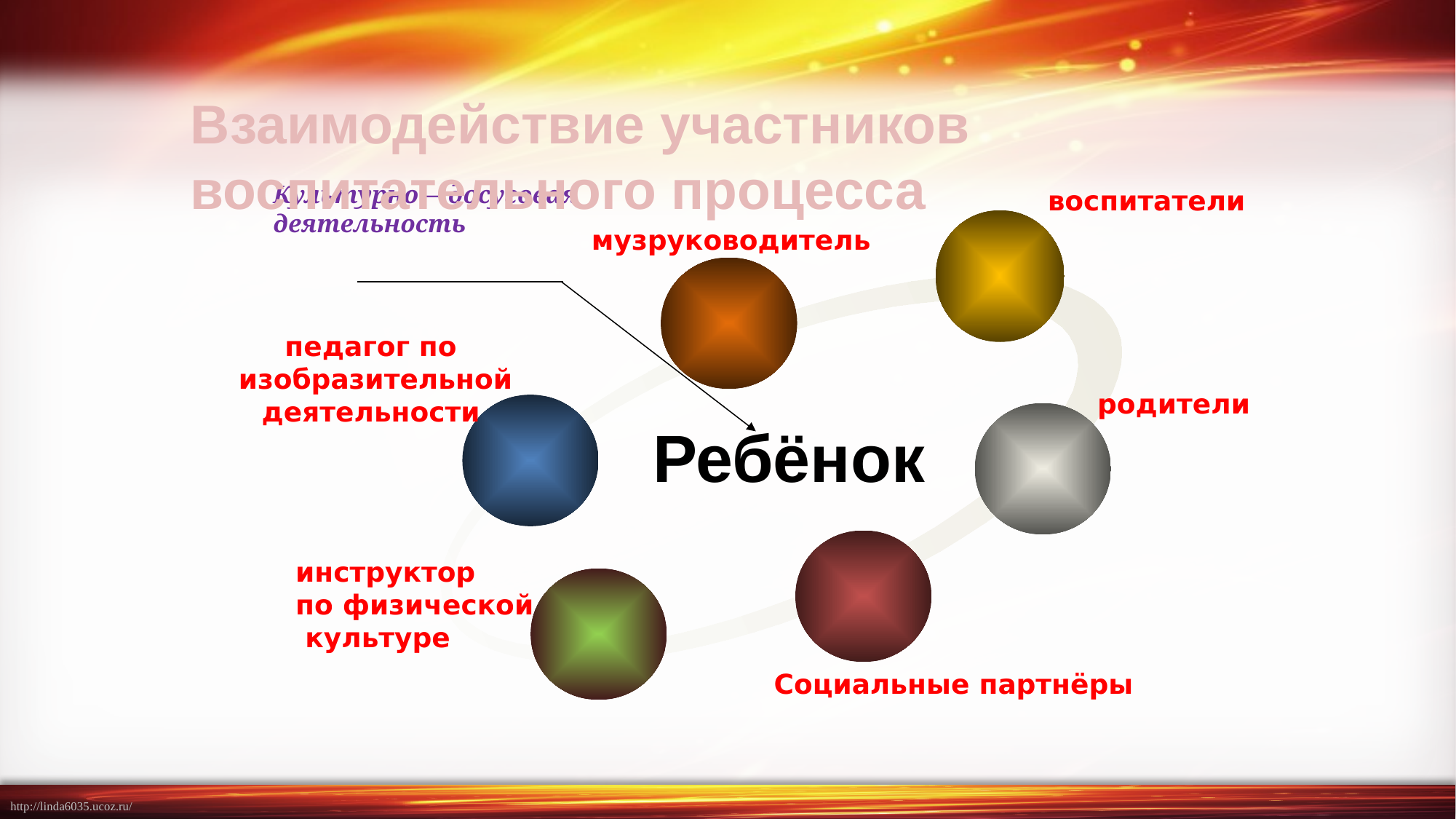

Взаимодействие участников воспитательного процесса

Культурно – досуговая деятельность
воспитатели

Ребёнок

музруководитель
педагог по
 изобразительной
деятельности
родители
инструктор
по физической
 культуре

Социальные партнёры